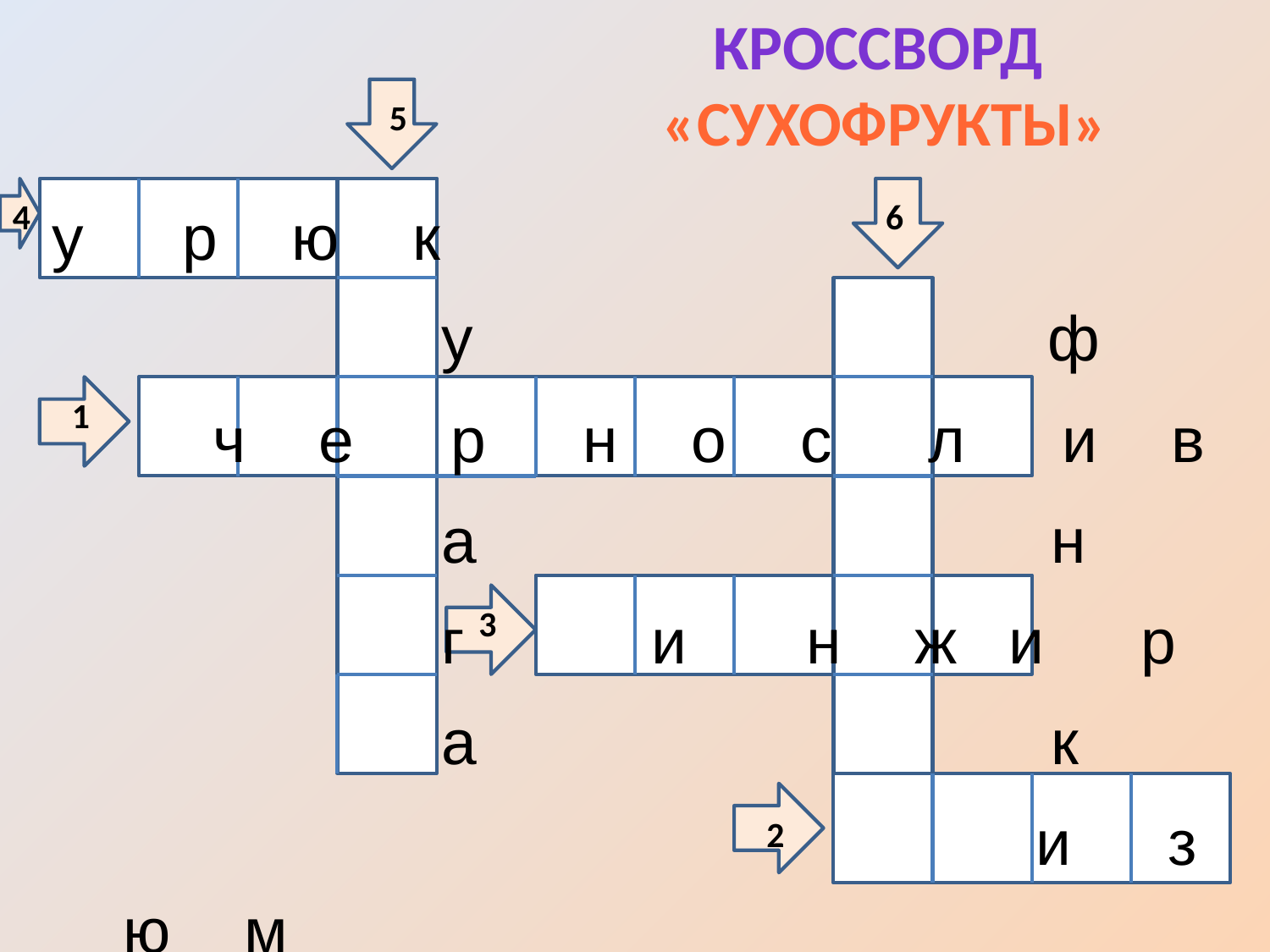

Кроссворд
 «Сухофрукты»

5

у  р   ю   к
                 у                         ф
       ч   е    р    н   о   с    л    и   в
                 а                         н
                 г        и     н   ж  и    р
                 а                         к
                                           и    з   ю   м

4
6

1

3
 2